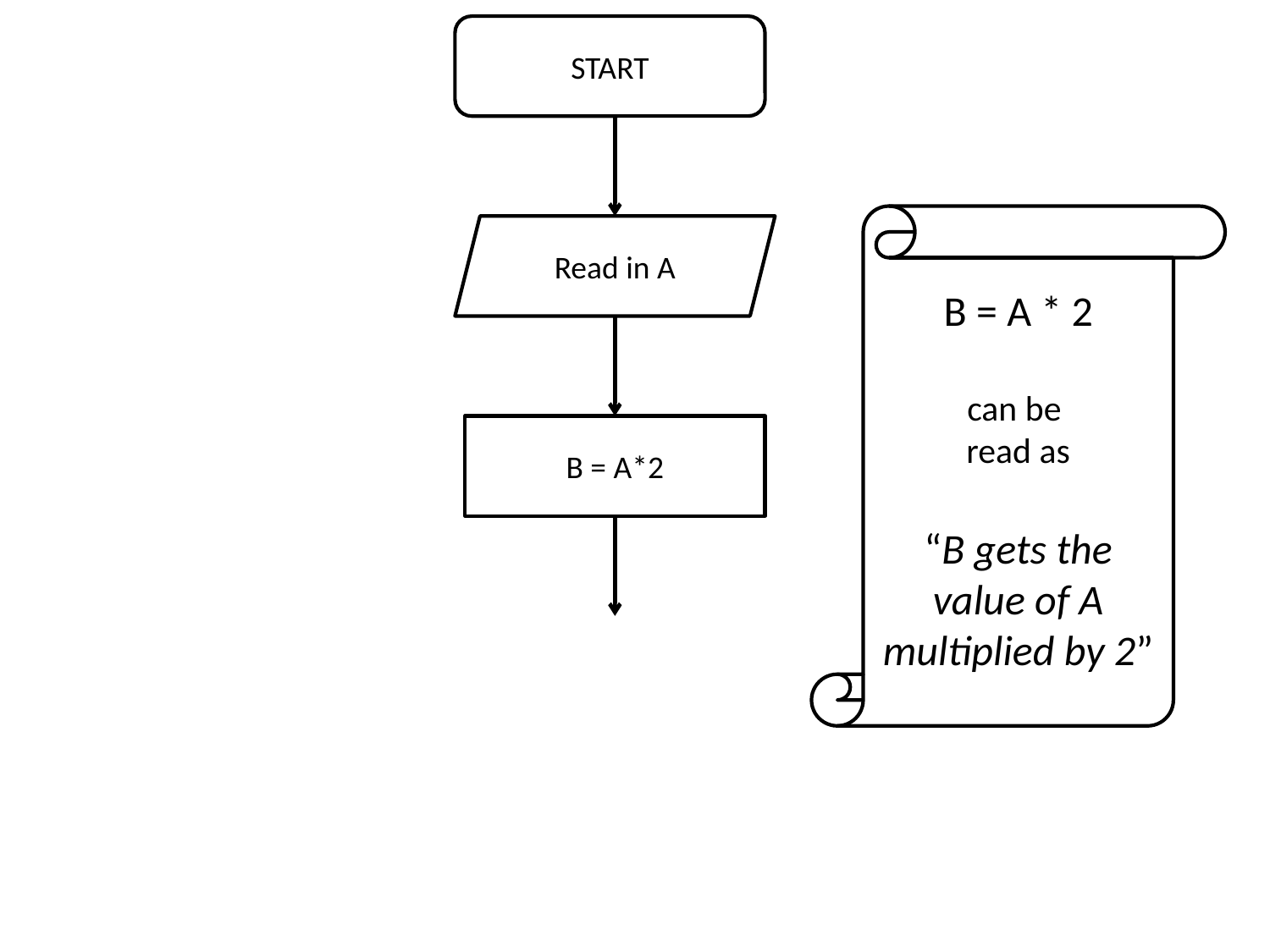

START
B = A * 2

can be
read as

“B gets the value of A multiplied by 2”
Read in A
B = A*2